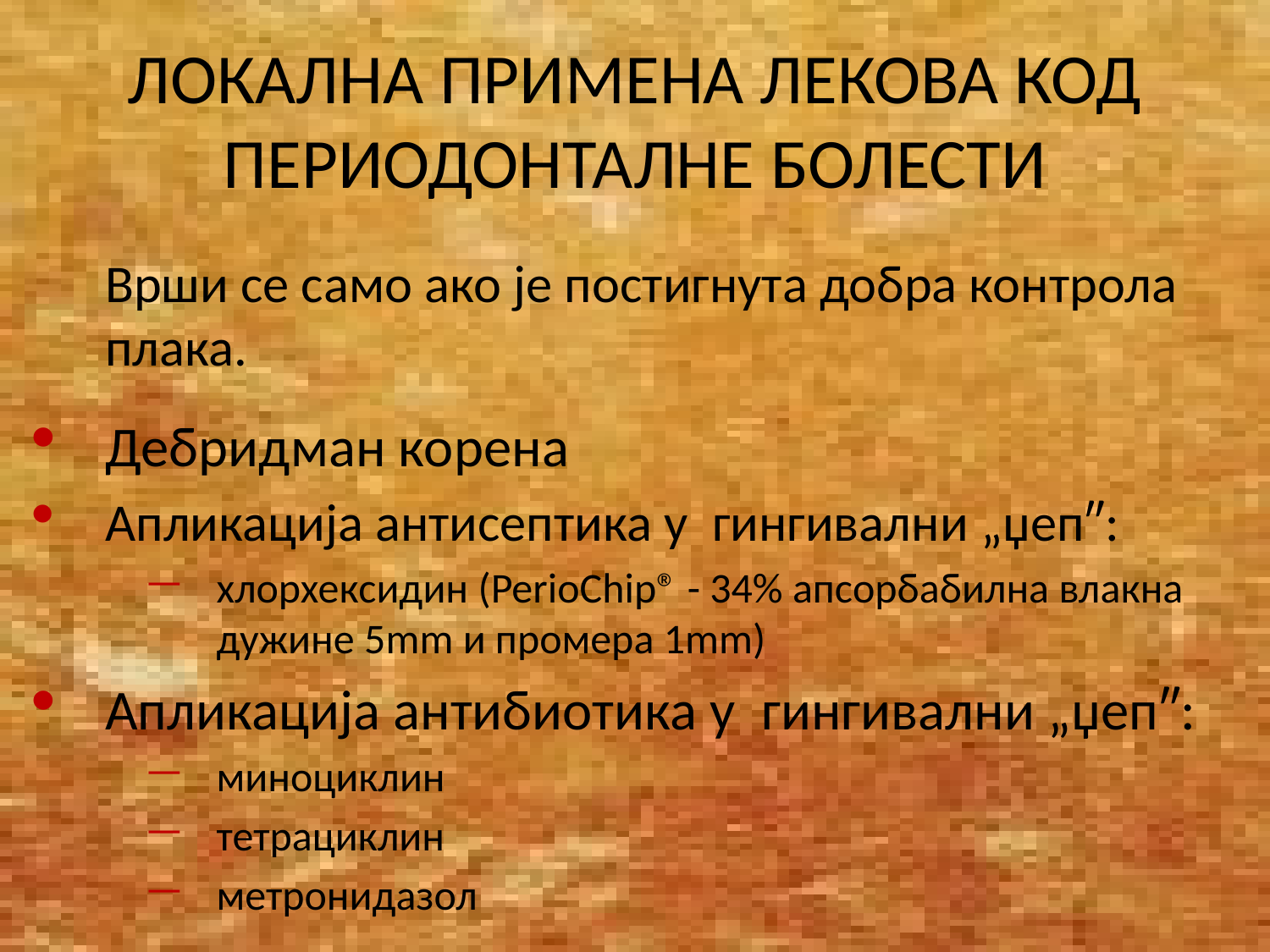

# ЛОКАЛНА ПРИМЕНА ЛЕКОВА КОД ПЕРИОДОНТАЛНЕ БОЛЕСТИ
	Врши се само ако је постигнута добра контрола плака.

Дебридман корена
Апликација антисептика у  гингивални „џеп″:
хлорхексидин (PerioChip® - 34% апсорбабилна влакна дужине 5mm и промера 1mm)
Апликација антибиотика у  гингивални „џеп″:
миноциклин
тетрациклин
метронидазол